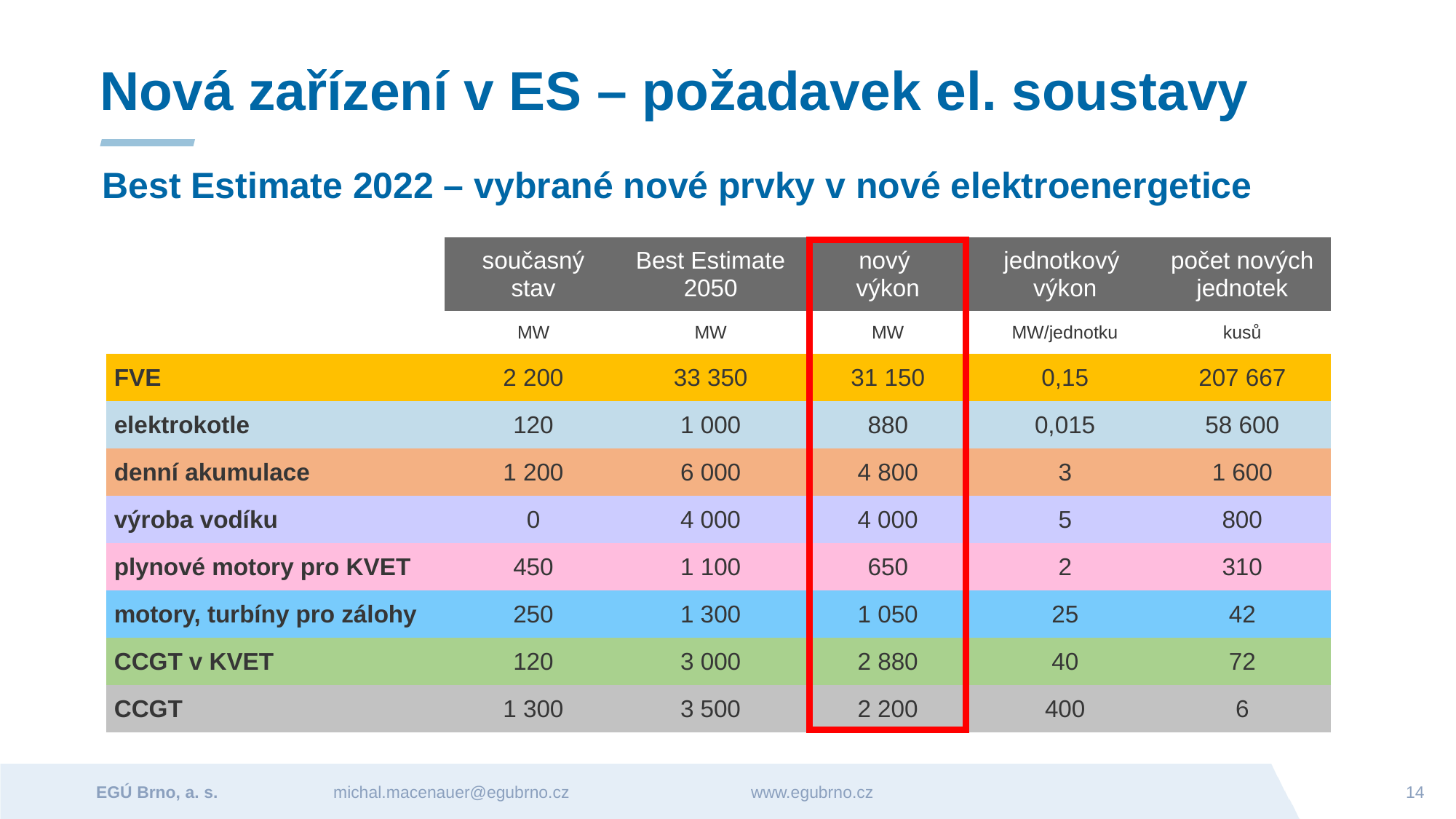

Nová zařízení v ES – požadavek el. soustavy
Best Estimate 2022 – vybrané nové prvky v nové elektroenergetice

|  | současný stav | Best Estimate 2050 | nový výkon | jednotkový výkon | počet nových jednotek |
| --- | --- | --- | --- | --- | --- |
|  | MW | MW | MW | MW/jednotku | kusů |
| FVE | 2 200 | 33 350 | 31 150 | 0,15 | 207 667 |
| elektrokotle | 120 | 1 000 | 880 | 0,015 | 58 600 |
| denní akumulace | 1 200 | 6 000 | 4 800 | 3 | 1 600 |
| výroba vodíku | 0 | 4 000 | 4 000 | 5 | 800 |
| plynové motory pro KVET | 450 | 1 100 | 650 | 2 | 310 |
| motory, turbíny pro zálohy | 250 | 1 300 | 1 050 | 25 | 42 |
| CCGT v KVET | 120 | 3 000 | 2 880 | 40 | 72 |
| CCGT | 1 300 | 3 500 | 2 200 | 400 | 6 |

EGÚ Brno, a. s.	    michal.macenauer@egubrno.cz		www.egubrno.cz					14